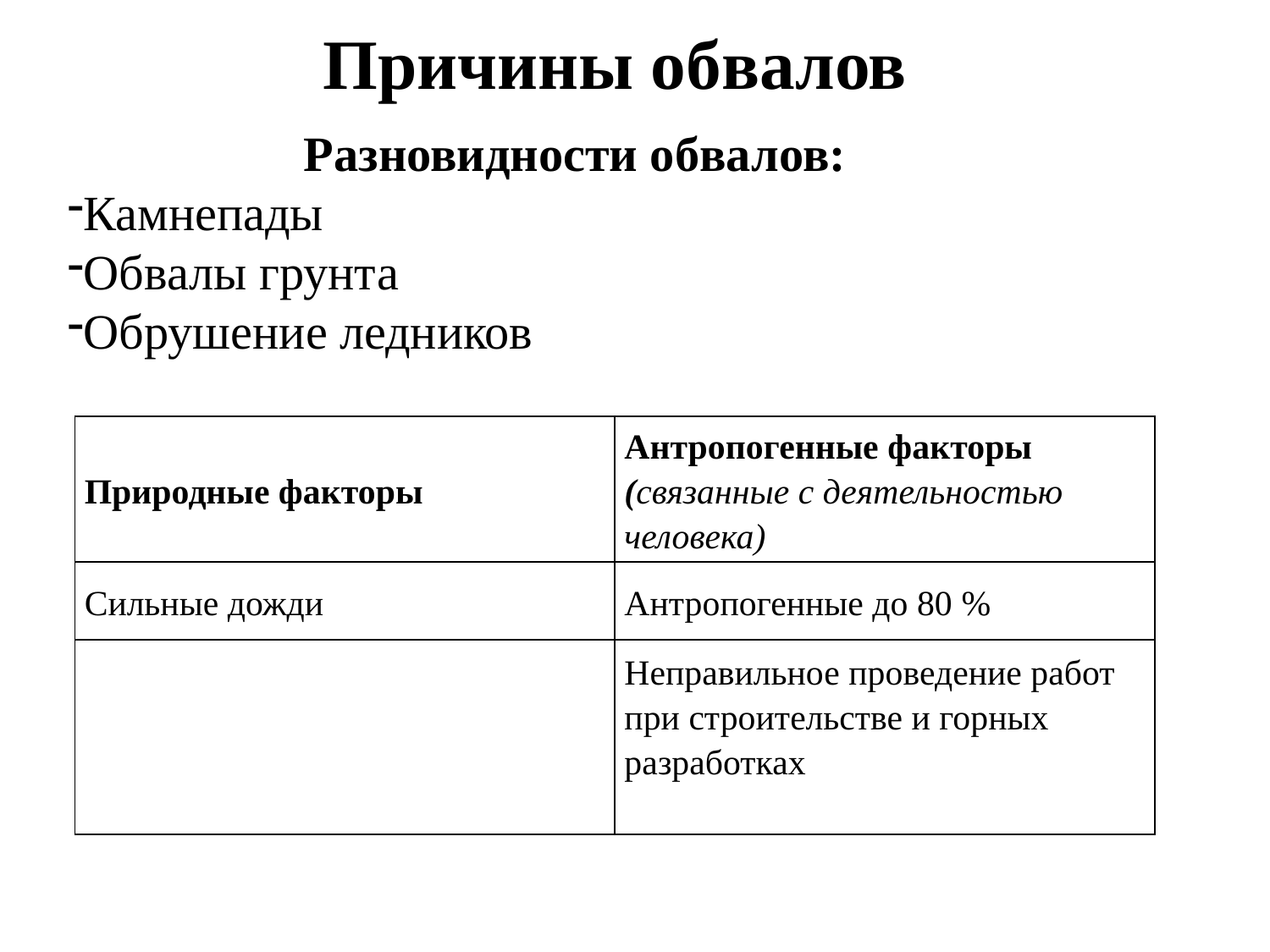

Причины обвалов

Разновидности обвалов:
Камнепады
Обвалы грунта
Обрушение ледников
| Природные факторы | Антропогенные факторы (связанные с деятельностью человека) |
| --- | --- |
| Сильные дожди | Антропогенные до 80 % |
|  | Неправильное проведение работ при строительстве и горных разработках |